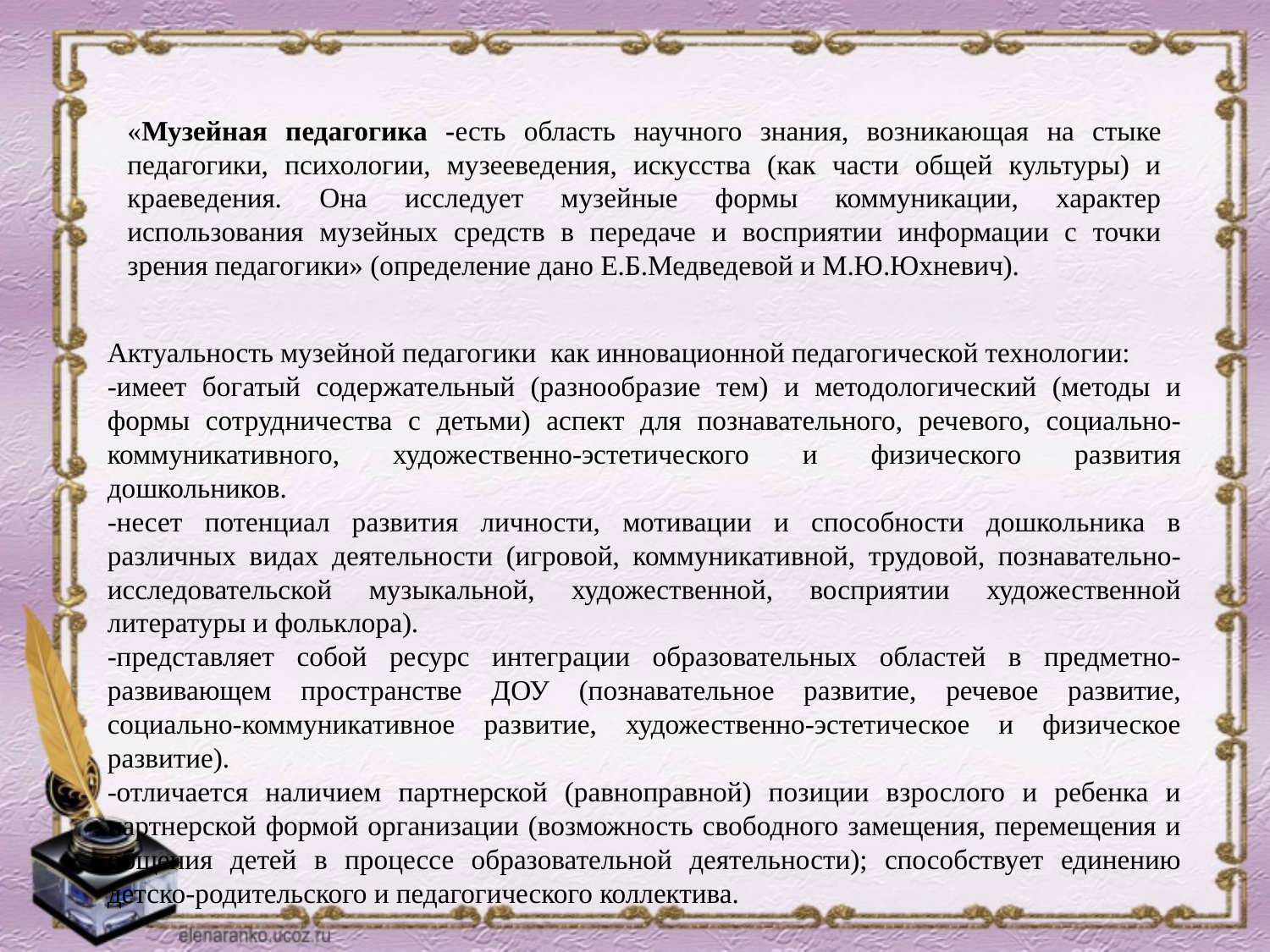

«Музейная педагогика -есть область научного знания, возникающая на стыке педагогики, психологии, музееведения, искусства (как части общей культуры) и краеведения. Она исследует музейные формы коммуникации, характер использования музейных средств в передаче и восприятии информации с точки зрения педагогики» (определение дано Е.Б.Медведевой и М.Ю.Юхневич).

Актуальность музейной педагогики  как инновационной педагогической технологии:
-имеет богатый содержательный (разнообразие тем) и методологический (методы и формы сотрудничества с детьми) аспект для познавательного, речевого, социально-коммуникативного, художественно-эстетического и физического развития дошкольников.
-несет потенциал развития личности, мотивации и способности дошкольника в различных видах деятельности (игровой, коммуникативной, трудовой, познавательно-исследовательской музыкальной, художественной, восприятии художественной литературы и фольклора).
-представляет собой ресурс интеграции образовательных областей в предметно-развивающем пространстве ДОУ (познавательное развитие, речевое развитие, социально-коммуникативное развитие, художественно-эстетическое и физическое развитие).
-отличается наличием партнерской (равноправной) позиции взрослого и ребенка и партнерской формой организации (возможность свободного замещения, перемещения и общения детей в процессе образовательной деятельности); способствует единению детско-родительского и педагогического коллектива.